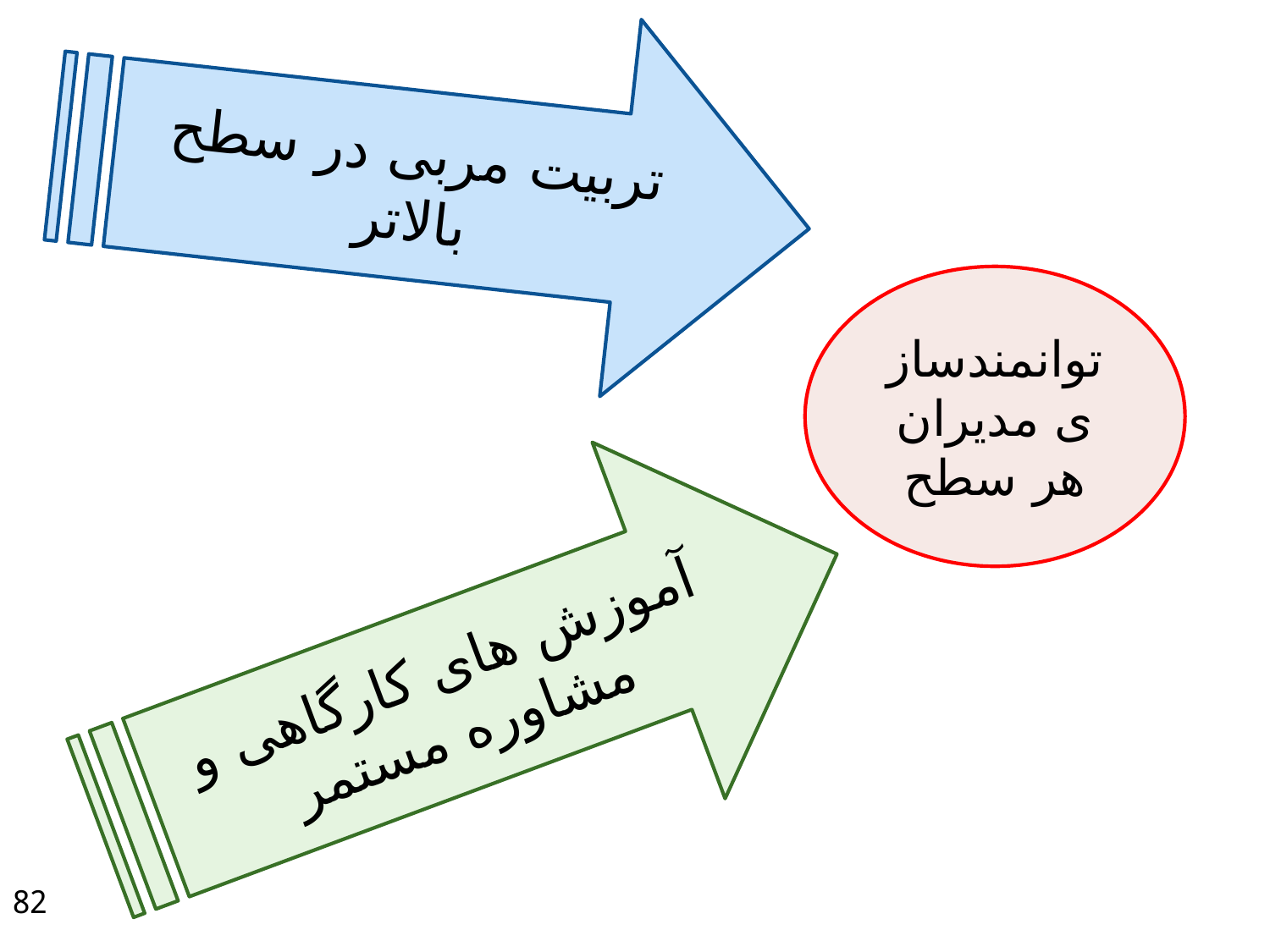

تربیت مربی در سطح بالاتر
توانمندسازی مدیران هر سطح
آموزش های کارگاهی و مشاوره مستمر
82